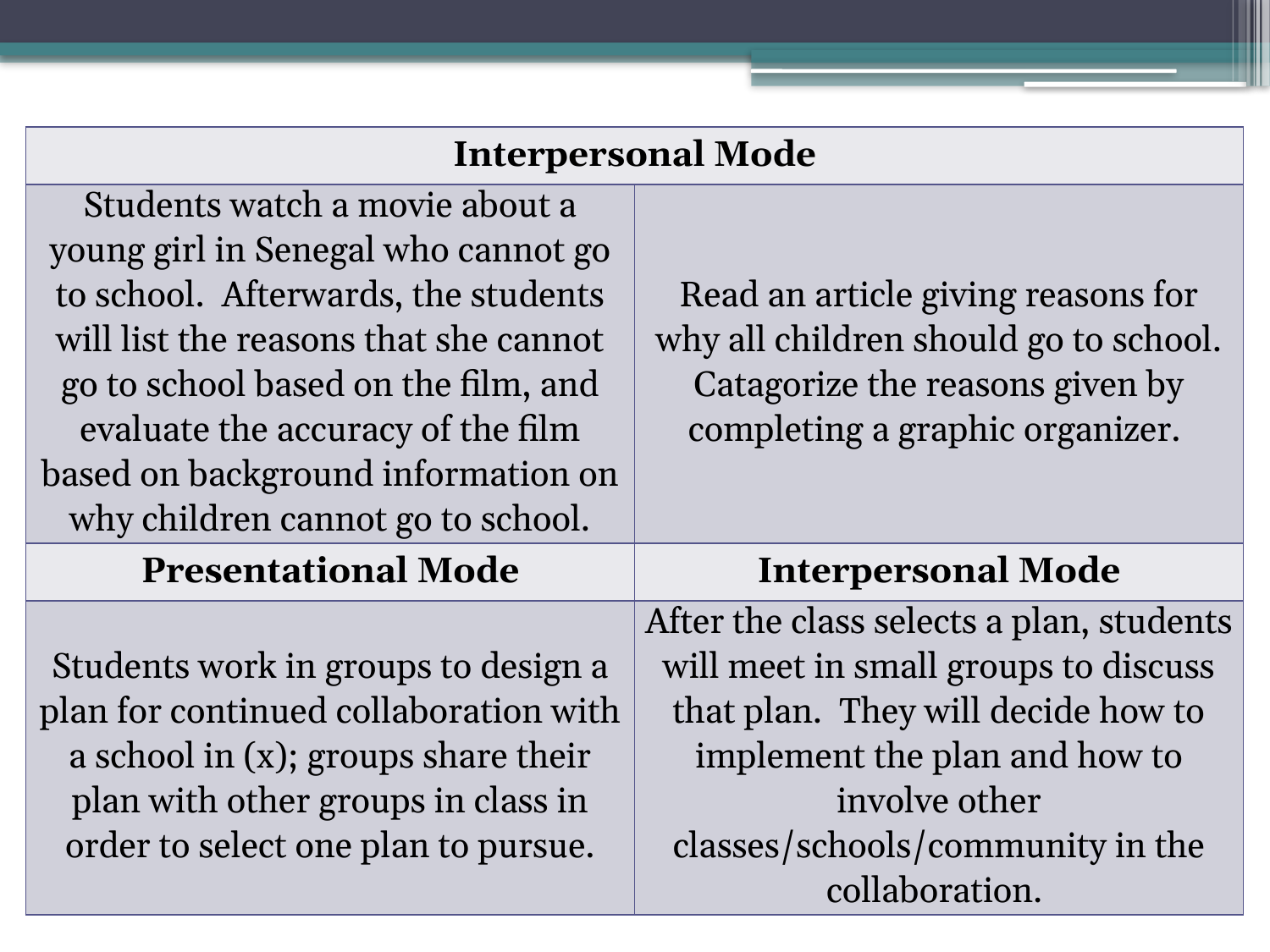

| Interpersonal Mode |  |
| --- | --- |
| Students watch a movie about a young girl in Senegal who cannot go to school. Afterwards, the students will list the reasons that she cannot go to school based on the film, and evaluate the accuracy of the film based on background information on why children cannot go to school. | Read an article giving reasons for why all children should go to school. Catagorize the reasons given by completing a graphic organizer. |
| Presentational Mode | Interpersonal Mode |
| Students work in groups to design a plan for continued collaboration with a school in (x); groups share their plan with other groups in class in order to select one plan to pursue. | After the class selects a plan, students will meet in small groups to discuss that plan. They will decide how to implement the plan and how to involve other classes/schools/community in the collaboration. |